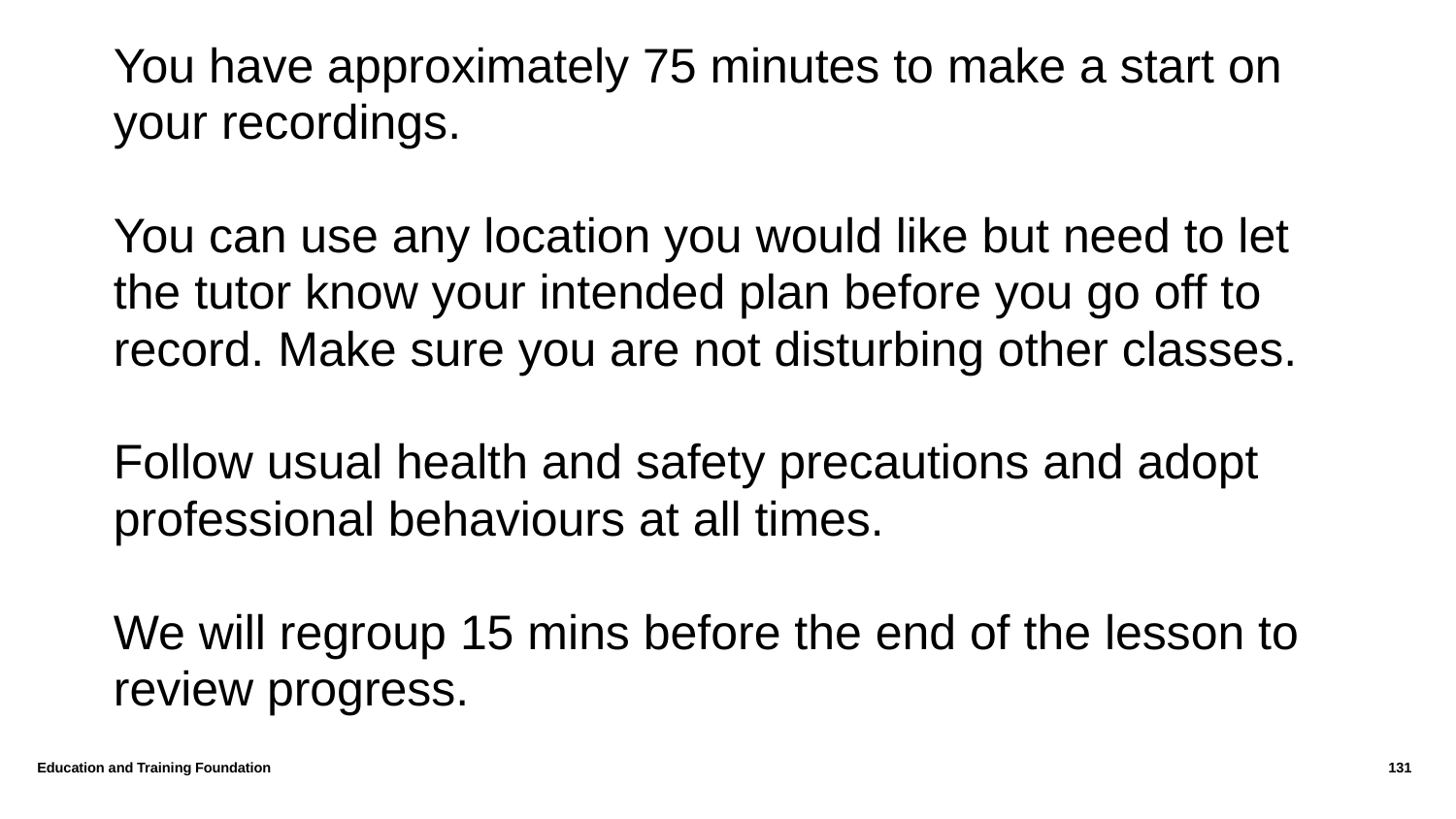

You have approximately 75 minutes to make a start on your recordings.

You can use any location you would like but need to let the tutor know your intended plan before you go off to record. Make sure you are not disturbing other classes.

Follow usual health and safety precautions and adopt professional behaviours at all times.

We will regroup 15 mins before the end of the lesson to review progress.
Education and Training Foundation
131